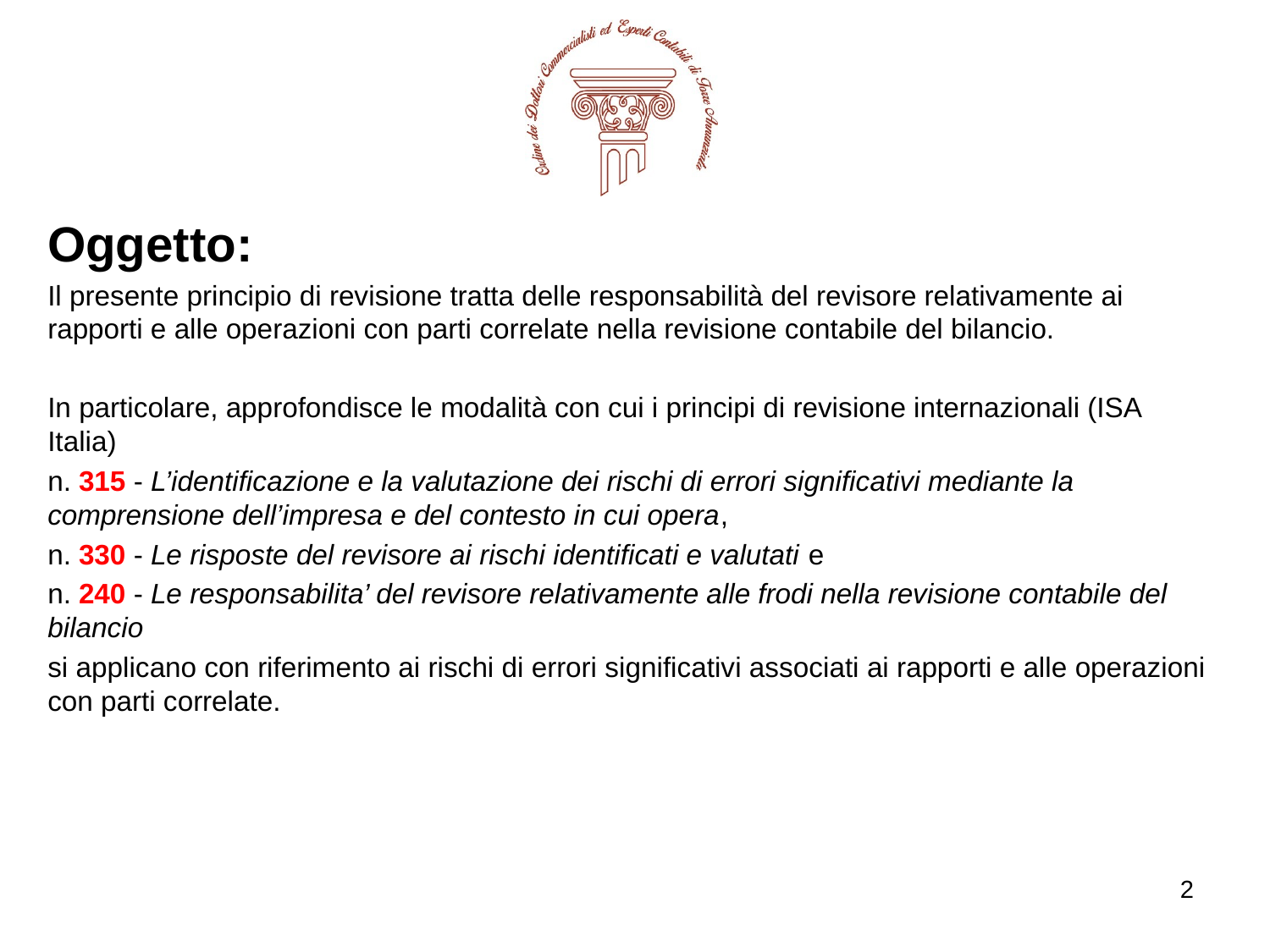

Oggetto:
Il presente principio di revisione tratta delle responsabilità del revisore relativamente ai rapporti e alle operazioni con parti correlate nella revisione contabile del bilancio.

In particolare, approfondisce le modalità con cui i principi di revisione internazionali (ISA Italia)
n. 315 - L’identificazione e la valutazione dei rischi di errori significativi mediante la comprensione dell’impresa e del contesto in cui opera,
n. 330 - Le risposte del revisore ai rischi identificati e valutati e
n. 240 - Le responsabilita’ del revisore relativamente alle frodi nella revisione contabile del bilancio
si applicano con riferimento ai rischi di errori significativi associati ai rapporti e alle operazioni con parti correlate.

2